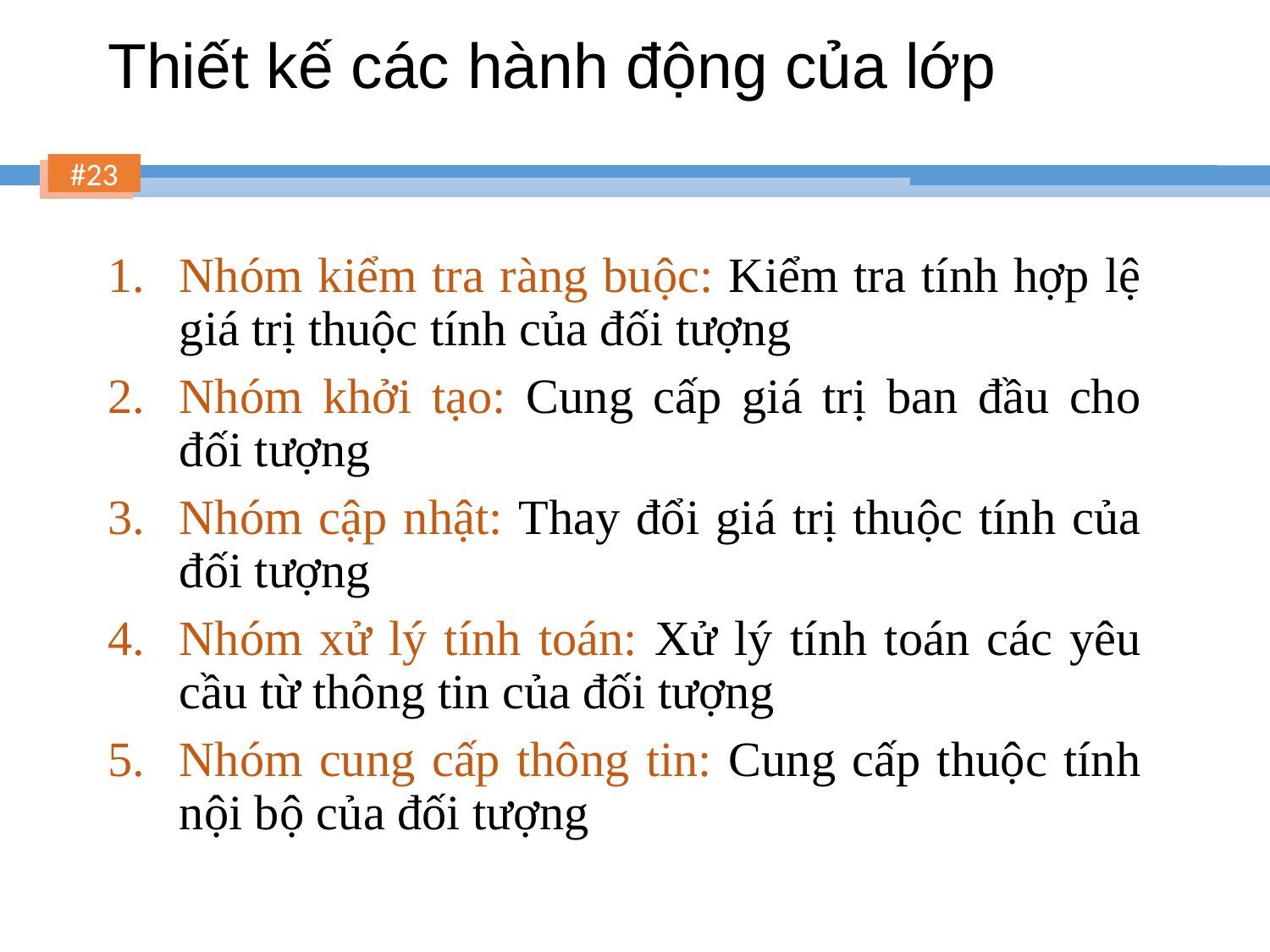

# Thiết kế các hành động của lớp
Nhóm kiểm tra ràng buộc: Kiểm tra tính hợp lệ giá trị thuộc tính của đối tượng
Nhóm khởi tạo: Cung cấp giá trị ban đầu cho đối tượng
Nhóm cập nhật: Thay đổi giá trị thuộc tính của đối tượng
Nhóm xử lý tính toán: Xử lý tính toán các yêu cầu từ thông tin của đối tượng
Nhóm cung cấp thông tin: Cung cấp thuộc tính nội bộ của đối tượng